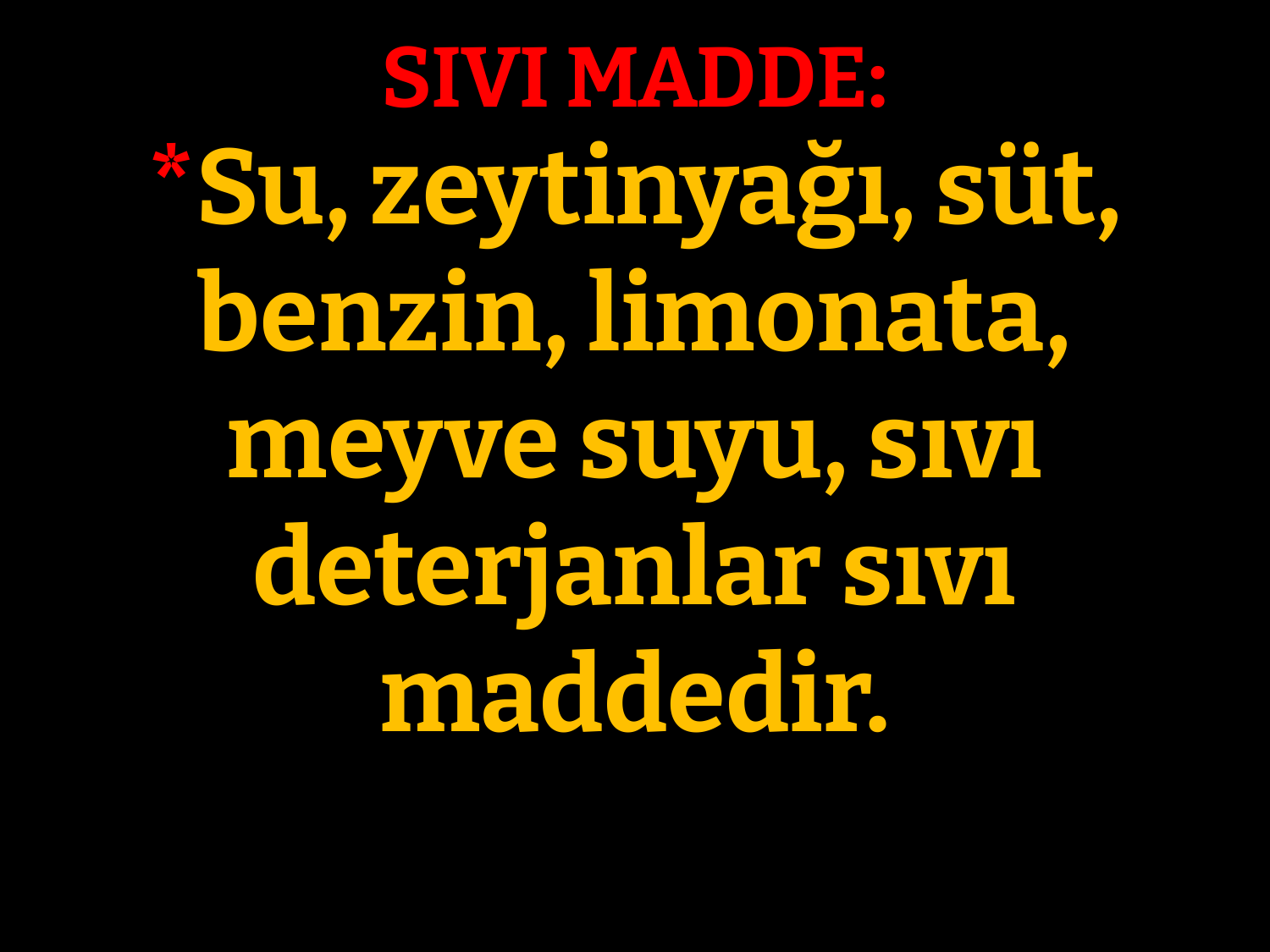

SIVI MADDE:
*Su, zeytinyağı, süt, benzin, limonata, meyve suyu, sıvı deterjanlar sıvı maddedir.